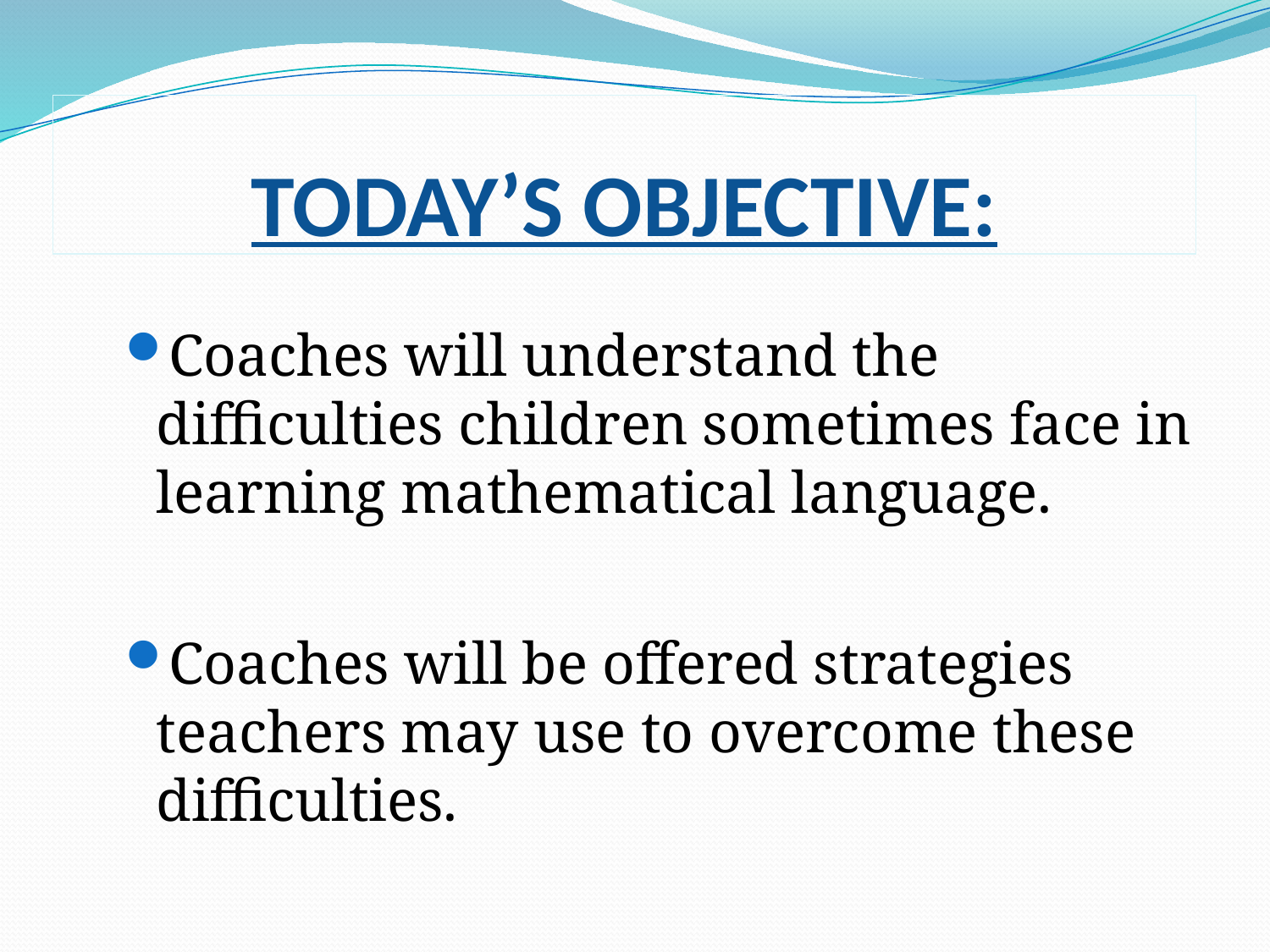

# TODAY’S OBJECTIVE:

Coaches will understand the difficulties children sometimes face in learning mathematical language.

Coaches will be offered strategies teachers may use to overcome these difficulties.